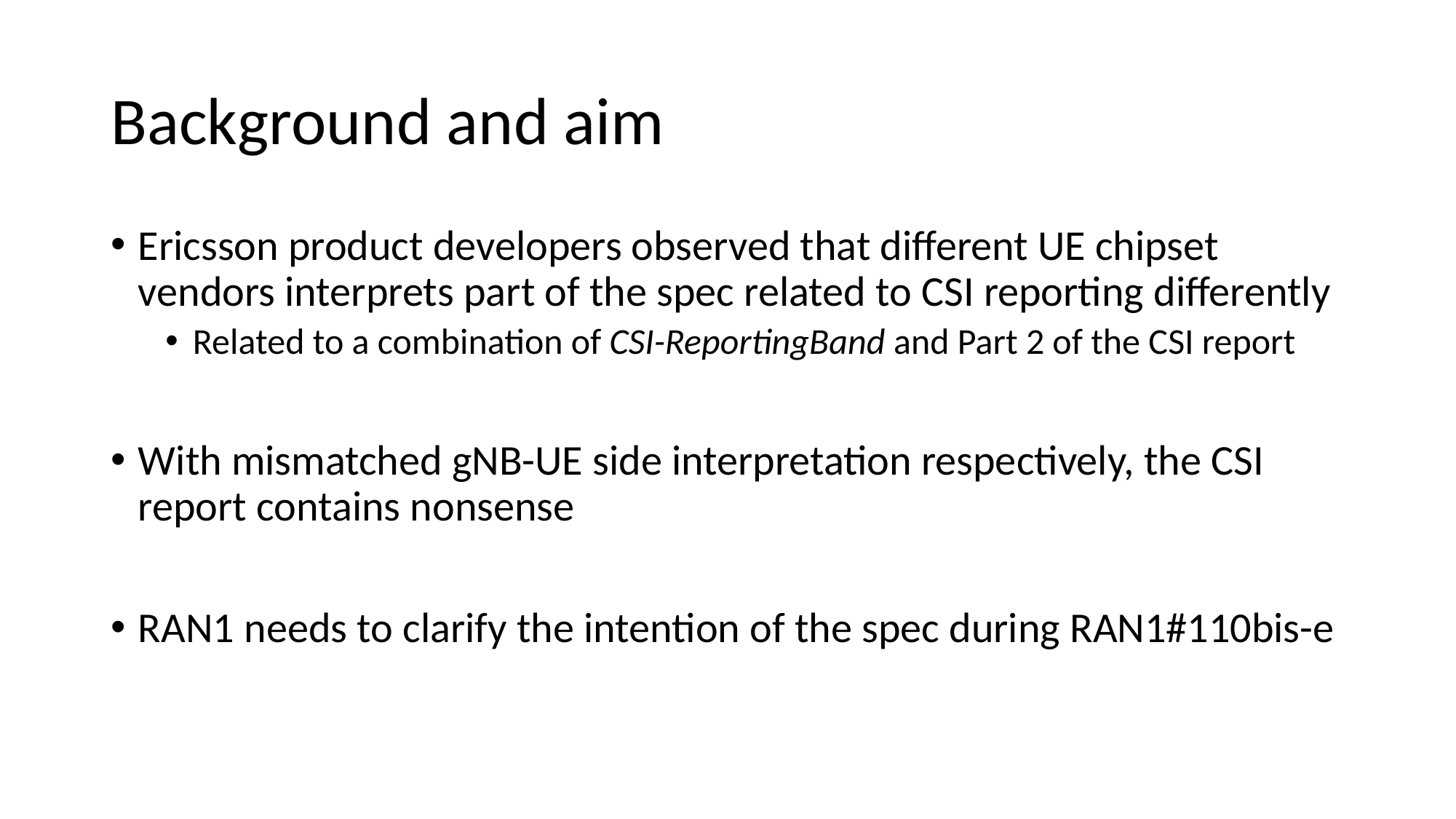

# Background and aim
Ericsson product developers observed that different UE chipset vendors interprets part of the spec related to CSI reporting differently
Related to a combination of CSI-ReportingBand and Part 2 of the CSI report

With mismatched gNB-UE side interpretation respectively, the CSI report contains nonsense

RAN1 needs to clarify the intention of the spec during RAN1#110bis-e